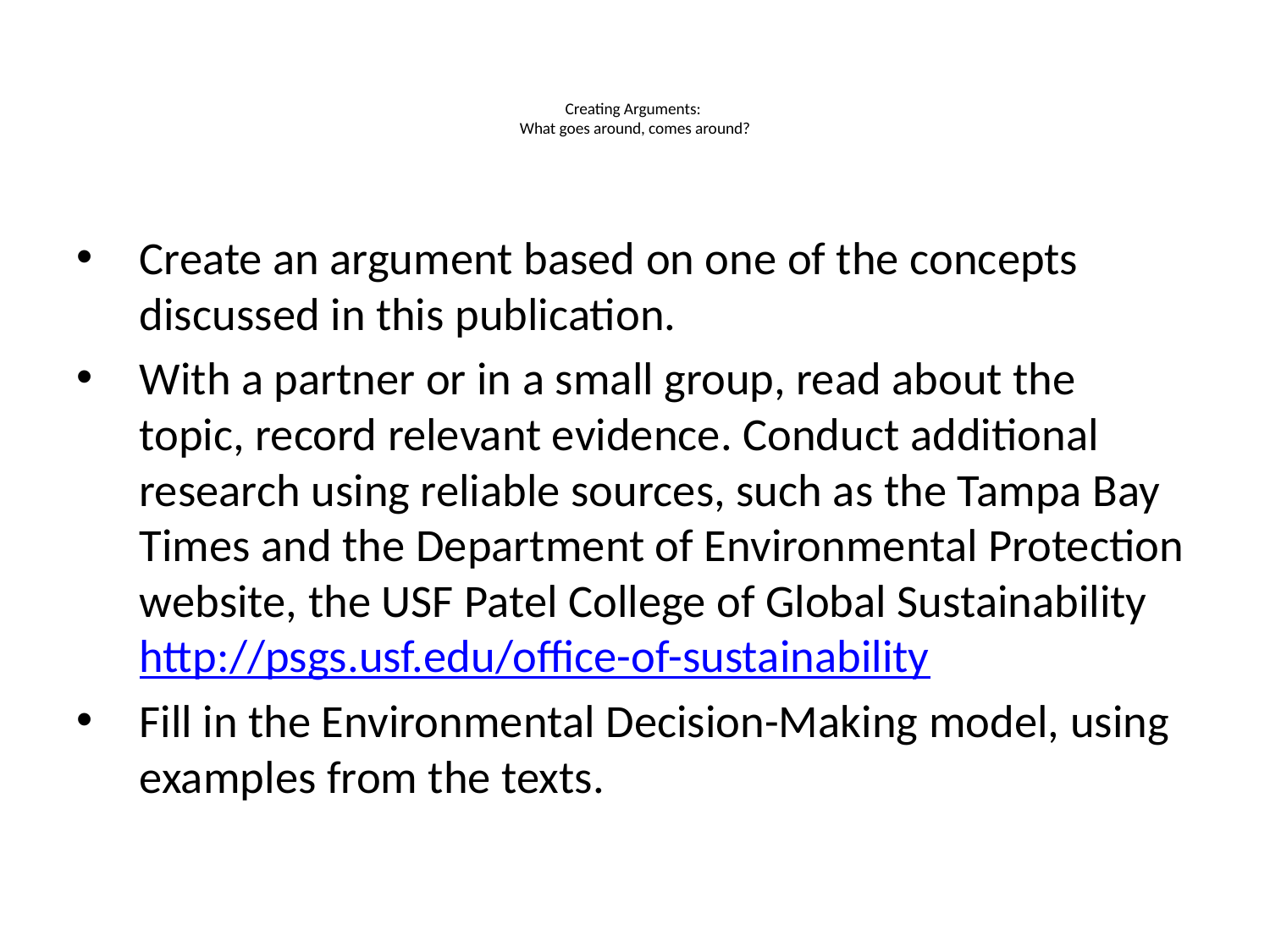

# Creating Arguments: What goes around, comes around?
Create an argument based on one of the concepts discussed in this publication.
With a partner or in a small group, read about the topic, record relevant evidence. Conduct additional research using reliable sources, such as the Tampa Bay Times and the Department of Environmental Protection website, the USF Patel College of Global Sustainability http://psgs.usf.edu/office-of-sustainability
Fill in the Environmental Decision-Making model, using examples from the texts.